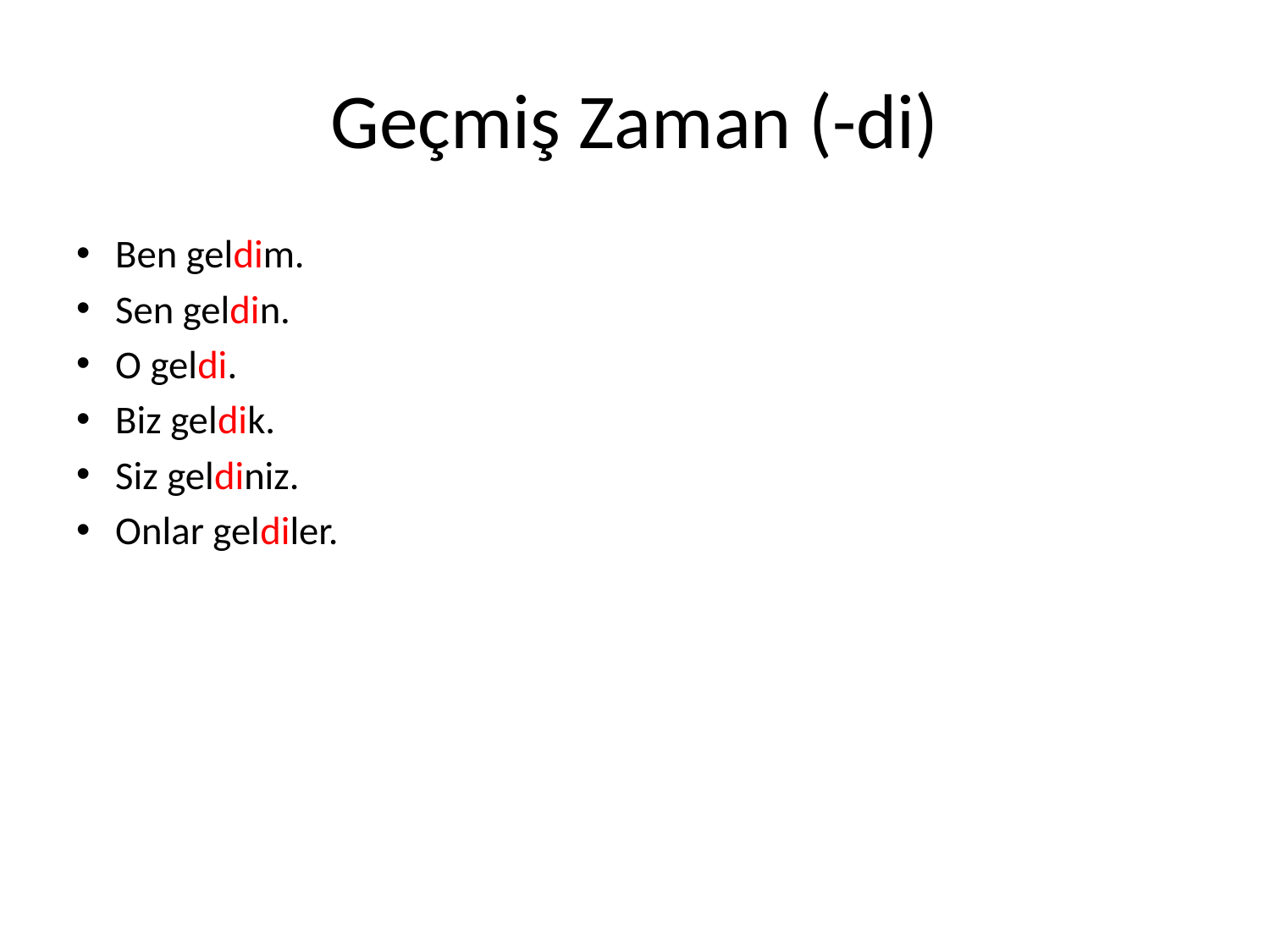

# Geçmiş Zaman (-di)
Ben geldim.
Sen geldin.
O geldi.
Biz geldik.
Siz geldiniz.
Onlar geldiler.